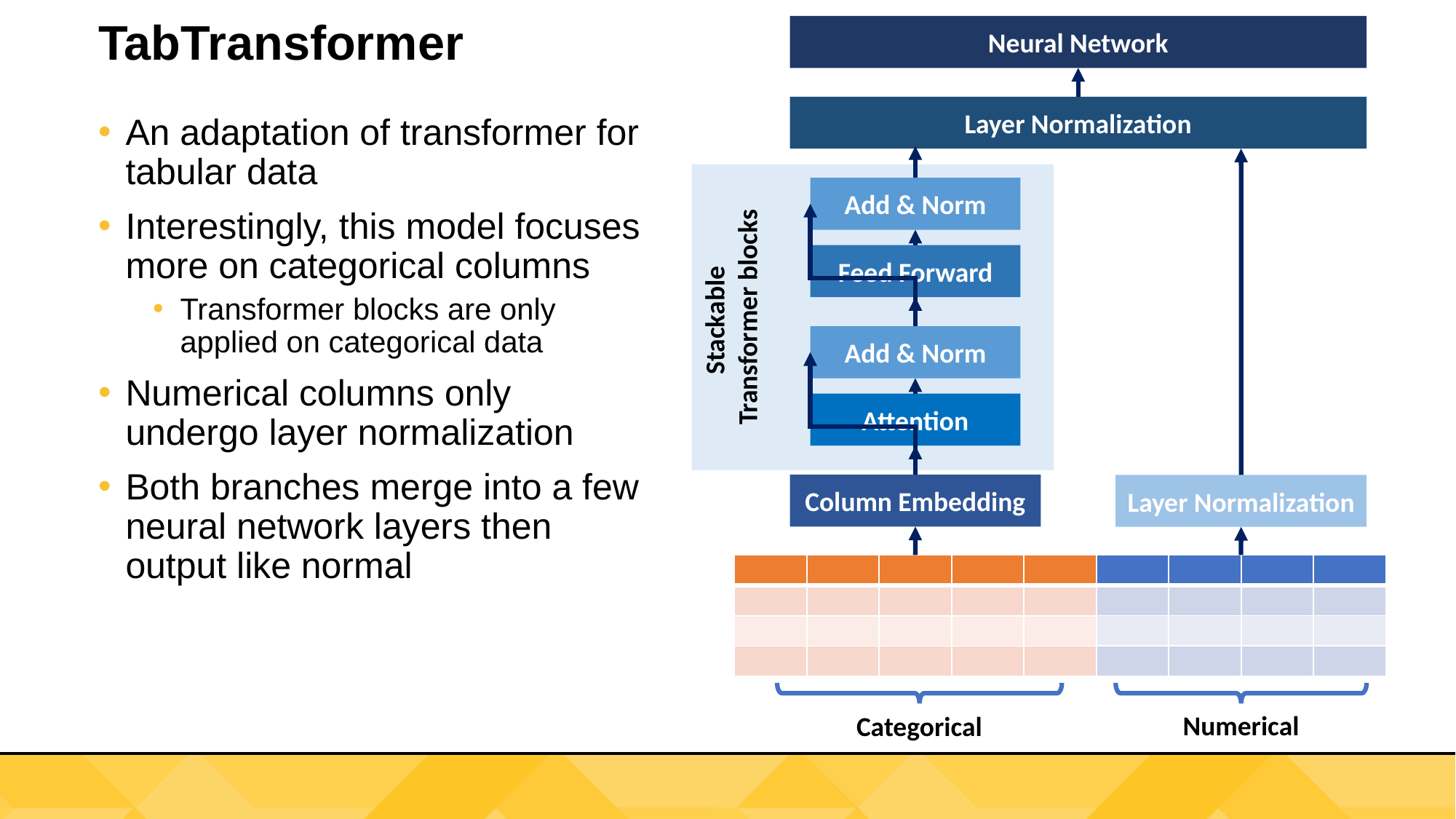

# TabTransformer
Neural Network
Layer Normalization
An adaptation of transformer for tabular data
Interestingly, this model focuses more on categorical columns
Transformer blocks are only applied on categorical data
Numerical columns only undergo layer normalization
Both branches merge into a few neural network layers then output like normal
Stackable
Transformer blocks
Add & Norm
Feed Forward
Add & Norm
Attention
Column Embedding
Layer Normalization

|  |  |  |  |  |
| --- | --- | --- | --- | --- |
|  |  |  |  |  |
|  |  |  |  |  |
|  |  |  |  |  |
|  |  |  |  |
| --- | --- | --- | --- |
|  |  |  |  |
|  |  |  |  |
|  |  |  |  |

Numerical
Categorical